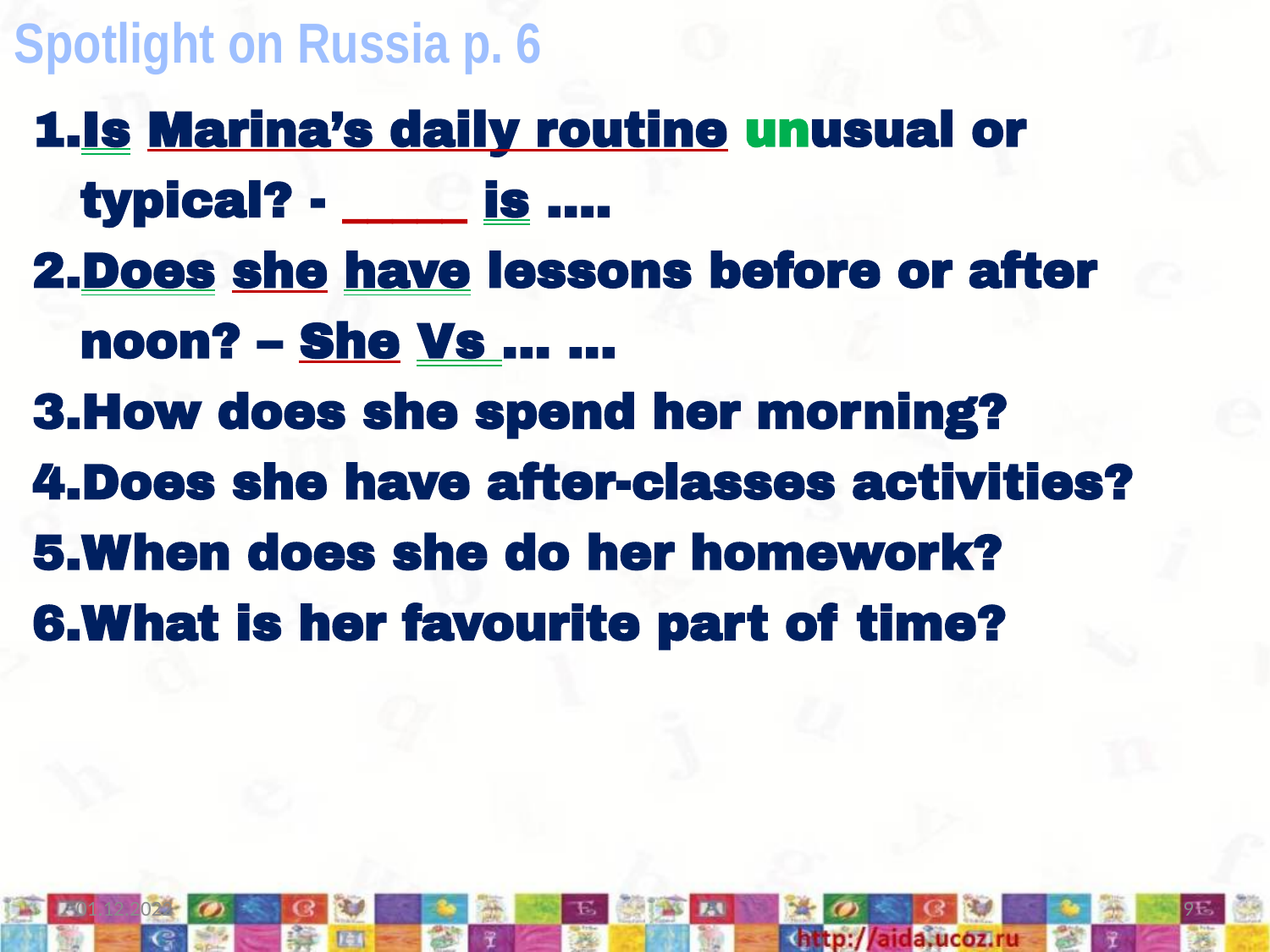

Spotlight on Russia p. 6
Is Marina’s daily routine unusual or typical? - _____ is ….
Does she have lessons before or after noon? – She Vs … …
How does she spend her morning?
Does she have after-classes activities?
When does she do her homework?
What is her favourite part of time?
01.12.2022
9